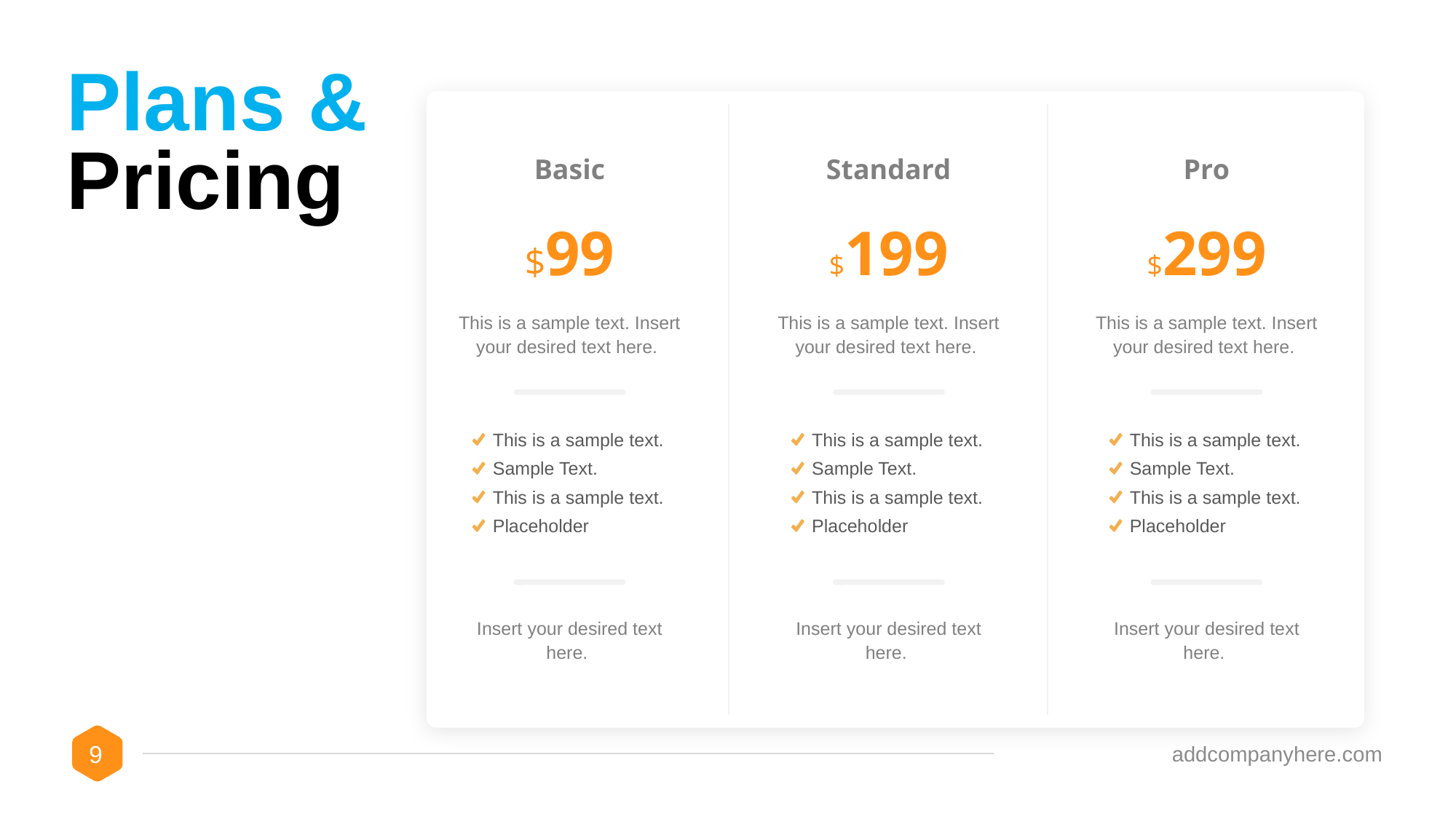

Plans &
Pricing

Basic
Standard
Pro
$99
$199
$299
This is a sample text. Insert your desired text here.
This is a sample text. Insert your desired text here.
This is a sample text. Insert your desired text here.

This is a sample text.
Sample Text.
This is a sample text.
Placeholder
This is a sample text.
Sample Text.
This is a sample text.
Placeholder
This is a sample text.
Sample Text.
This is a sample text.
Placeholder

Insert your desired text here.
Insert your desired text here.
Insert your desired text here.
addcompanyhere.com
9